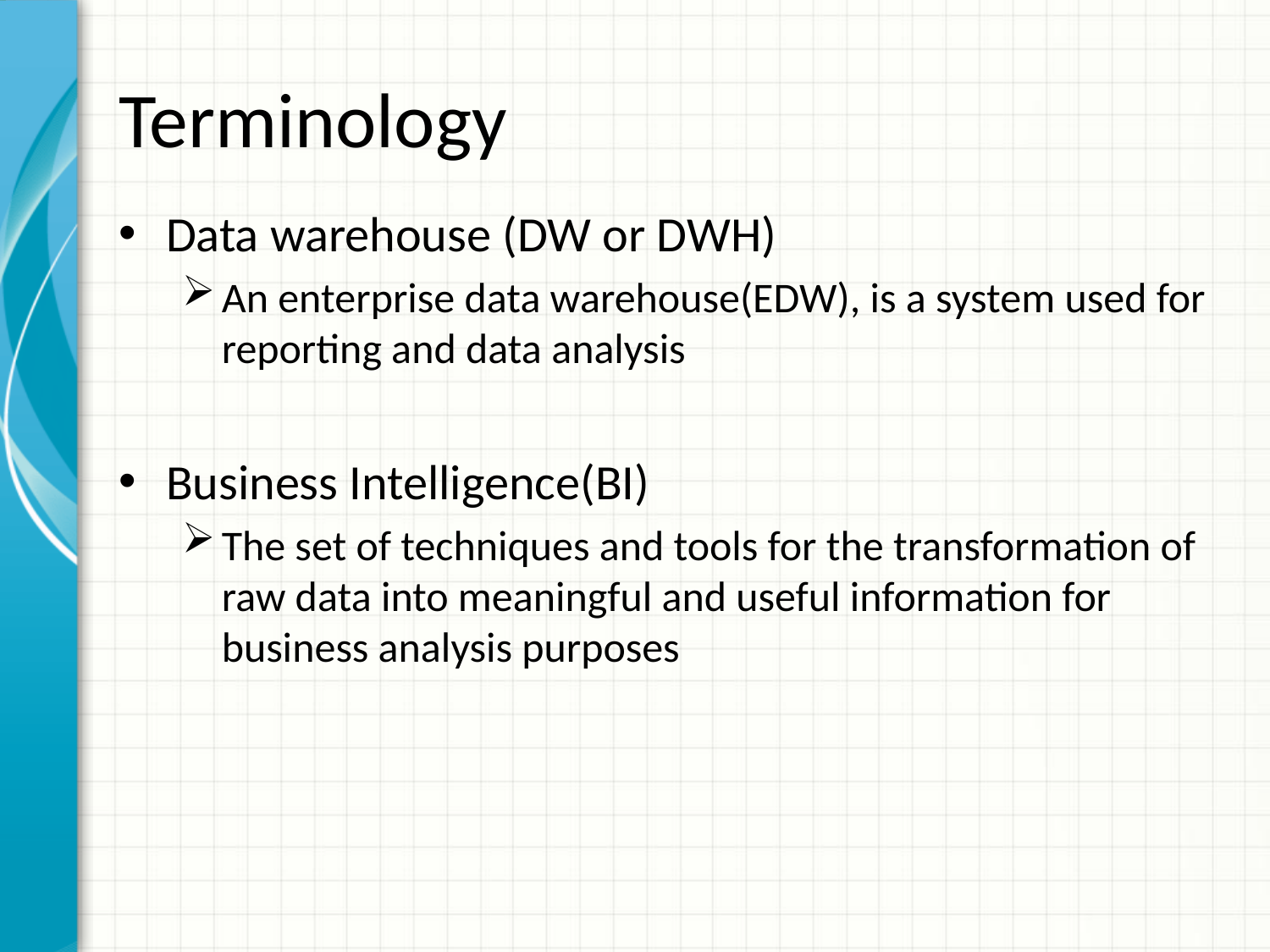

# Terminology
Data warehouse (DW or DWH)
An enterprise data warehouse(EDW), is a system used for reporting and data analysis

Business Intelligence(BI)
The set of techniques and tools for the transformation of raw data into meaningful and useful information for business analysis purposes